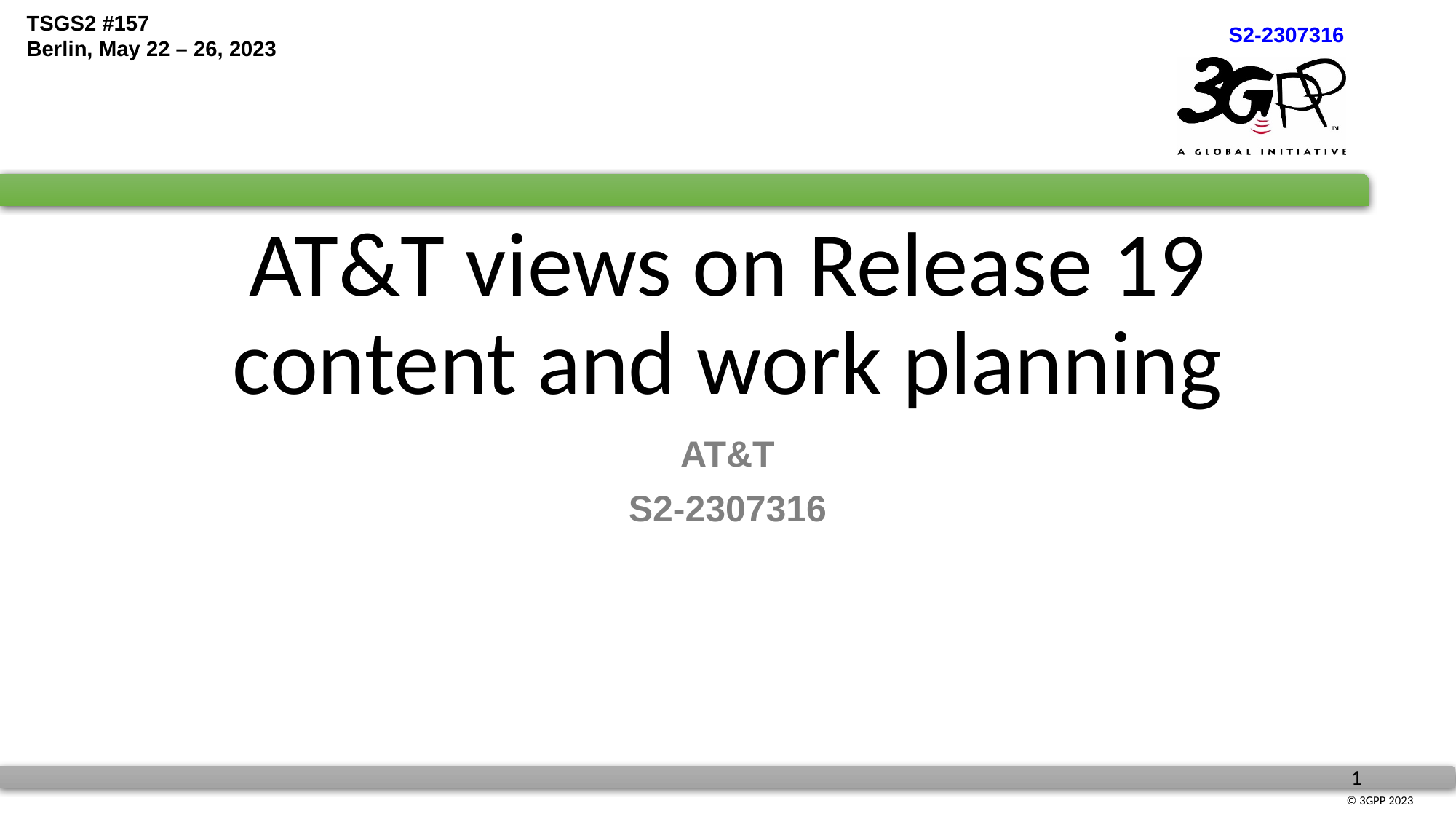

# AT&T views on Release 19 content and work planning
AT&T
S2-2307316